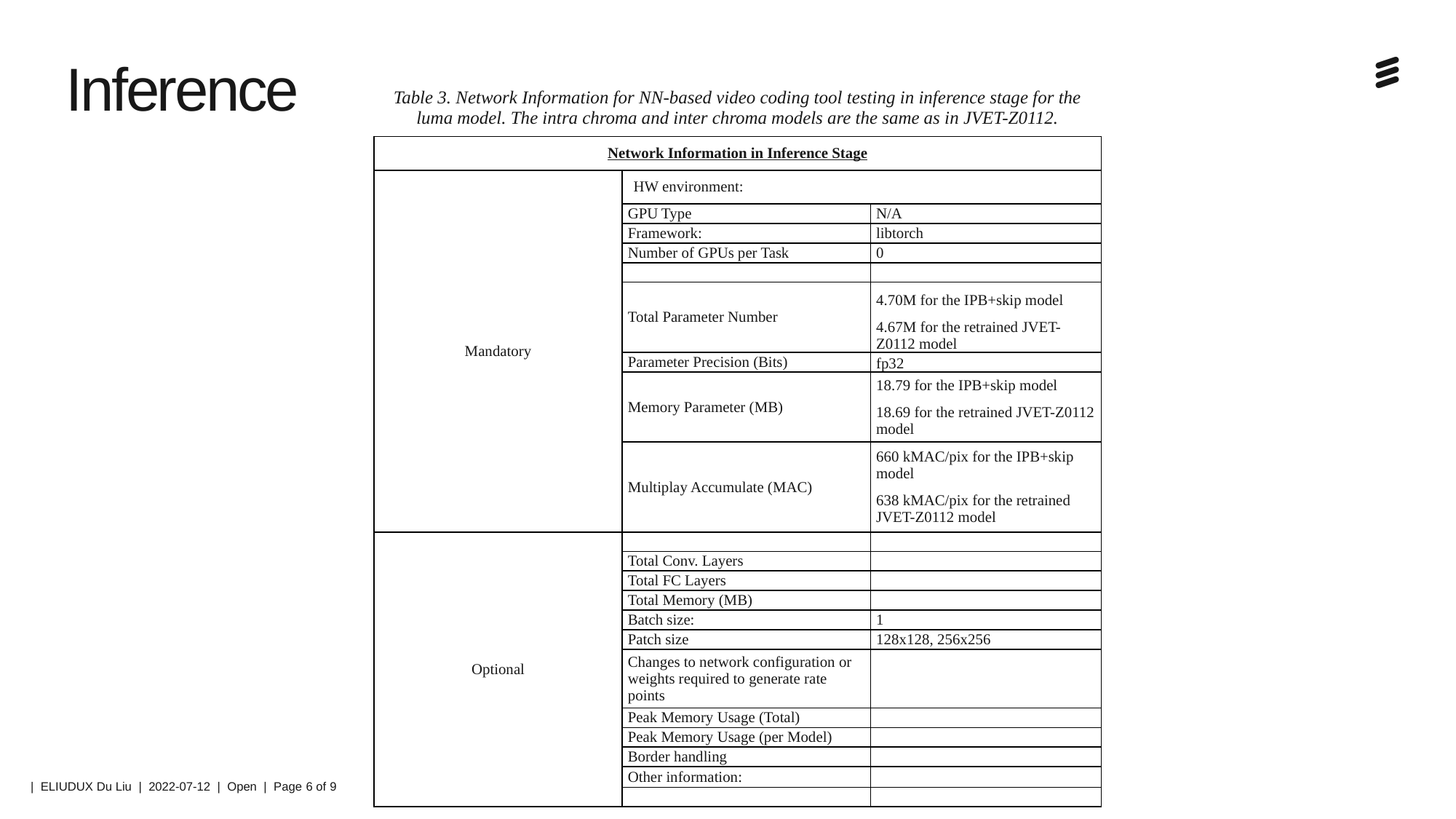

# Inference
| Table 3. Network Information for NN-based video coding tool testing in inference stage for the luma model. The intra chroma and inter chroma models are the same as in JVET-Z0112. |  |  |
| --- | --- | --- |
| Network Information in Inference Stage |  |  |
| Mandatory | HW environment: |  |
|  | GPU Type | N/A |
|  | Framework: | libtorch |
|  | Number of GPUs per Task | 0 |
|  |  |  |
|  | Total Parameter Number | 4.70M for the IPB+skip model 4.67M for the retrained JVET-Z0112 model |
|  | Parameter Precision (Bits) | fp32 |
|  | Memory Parameter (MB) | 18.79 for the IPB+skip model 18.69 for the retrained JVET-Z0112 model |
|  | Multiplay Accumulate (MAC) | 660 kMAC/pix for the IPB+skip model 638 kMAC/pix for the retrained JVET-Z0112 model |
| Optional |  |  |
|  | Total Conv. Layers |  |
|  | Total FC Layers |  |
|  | Total Memory (MB) |  |
|  | Batch size: | 1 |
|  | Patch size | 128x128, 256x256 |
|  | Changes to network configuration or weights required to generate rate points |  |
|  | Peak Memory Usage (Total) |  |
|  | Peak Memory Usage (per Model) |  |
|  | Border handling |  |
|  | Other information: |  |
|  |  |  |